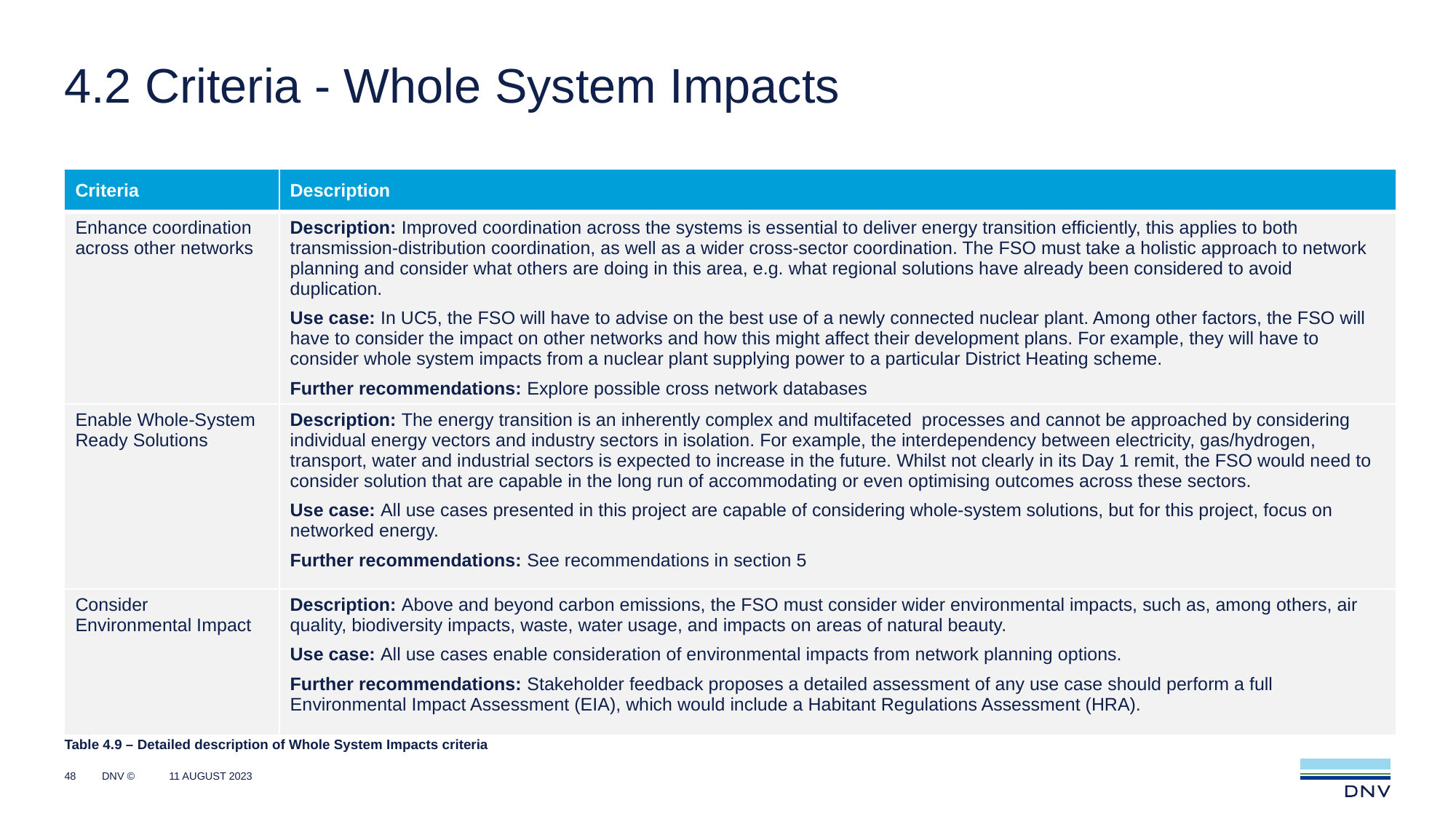

# 4.2 Criteria - Whole System Impacts
| Criteria | Description |
| --- | --- |
| Enhance coordination across other networks | Description: Improved coordination across the systems is essential to deliver energy transition efficiently, this applies to both transmission-distribution coordination, as well as a wider cross-sector coordination. The FSO must take a holistic approach to network planning and consider what others are doing in this area, e.g. what regional solutions have already been considered to avoid duplication. Use case: In UC5, the FSO will have to advise on the best use of a newly connected nuclear plant. Among other factors, the FSO will have to consider the impact on other networks and how this might affect their development plans. For example, they will have to consider whole system impacts from a nuclear plant supplying power to a particular District Heating scheme. Further recommendations: Explore possible cross network databases |
| Enable Whole-System Ready Solutions | Description: The energy transition is an inherently complex and multifaceted processes and cannot be approached by considering individual energy vectors and industry sectors in isolation. For example, the interdependency between electricity, gas/hydrogen, transport, water and industrial sectors is expected to increase in the future. Whilst not clearly in its Day 1 remit, the FSO would need to consider solution that are capable in the long run of accommodating or even optimising outcomes across these sectors. Use case: All use cases presented in this project are capable of considering whole-system solutions, but for this project, focus on networked energy. Further recommendations: See recommendations in section 5 |
| Consider Environmental Impact | Description: Above and beyond carbon emissions, the FSO must consider wider environmental impacts, such as, among others, air quality, biodiversity impacts, waste, water usage, and impacts on areas of natural beauty. Use case: All use cases enable consideration of environmental impacts from network planning options. Further recommendations: Stakeholder feedback proposes a detailed assessment of any use case should perform a full Environmental Impact Assessment (EIA), which would include a Habitant Regulations Assessment (HRA). |
Table 4.9 – Detailed description of Whole System Impacts criteria
48